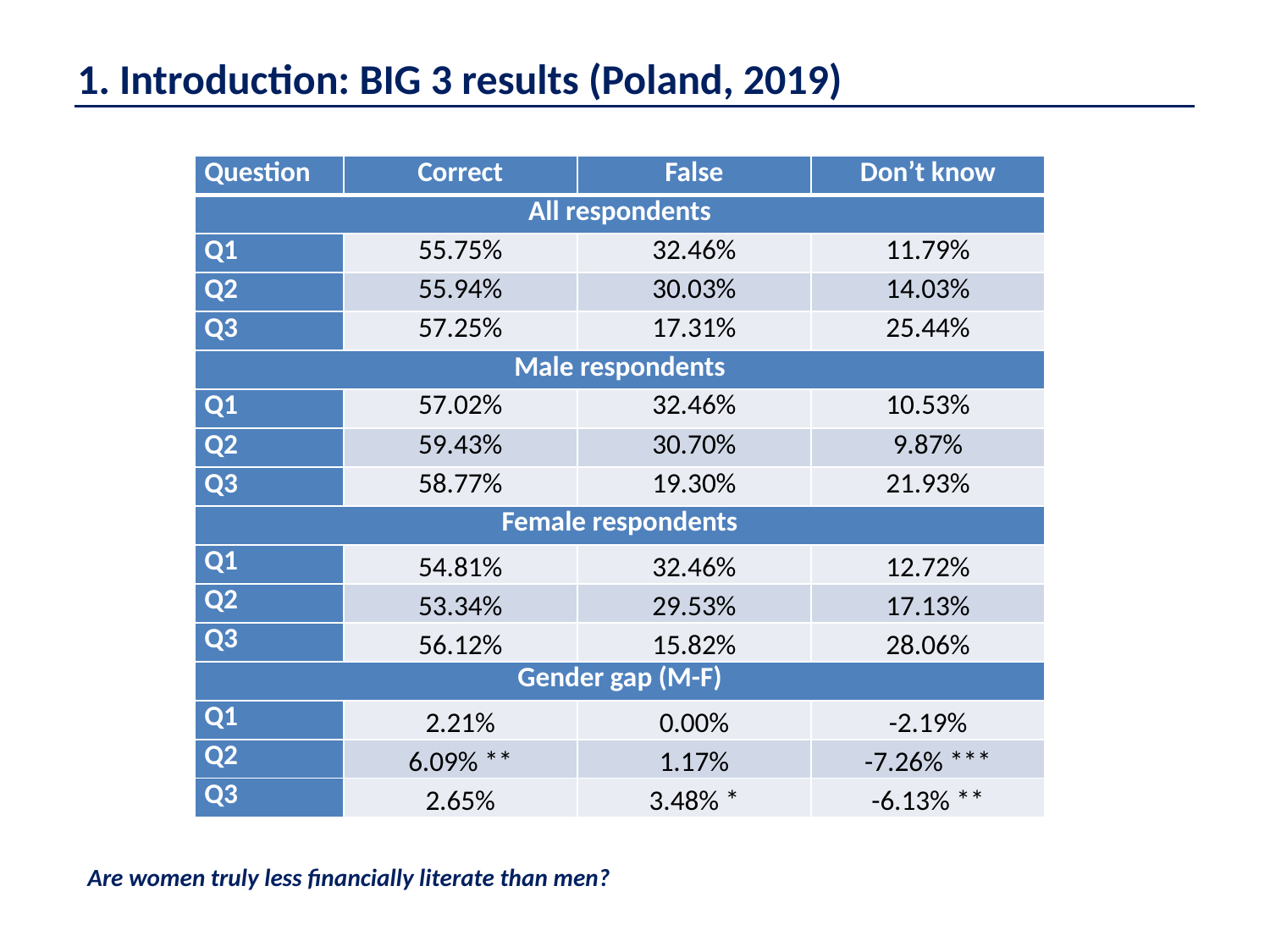

1. Introduction: BIG 3 results (Poland, 2019)
| Question | Correct | False | Don’t know |
| --- | --- | --- | --- |
| All respondents |  |  |  |
| Q1 | 55.75% | 32.46% | 11.79% |
| Q2 | 55.94% | 30.03% | 14.03% |
| Q3 | 57.25% | 17.31% | 25.44% |
| Male respondents |  |  |  |
| Q1 | 57.02% | 32.46% | 10.53% |
| Q2 | 59.43% | 30.70% | 9.87% |
| Q3 | 58.77% | 19.30% | 21.93% |
| Female respondents |  |  |  |
| Q1 | 54.81% | 32.46% | 12.72% |
| Q2 | 53.34% | 29.53% | 17.13% |
| Q3 | 56.12% | 15.82% | 28.06% |
| Gender gap (M-F) |  |  |  |
| Q1 | 2.21% | 0.00% | -2.19% |
| Q2 | 6.09% \*\* | 1.17% | -7.26% \*\*\* |
| Q3 | 2.65% | 3.48% \* | -6.13% \*\* |

Are women truly less financially literate than men?